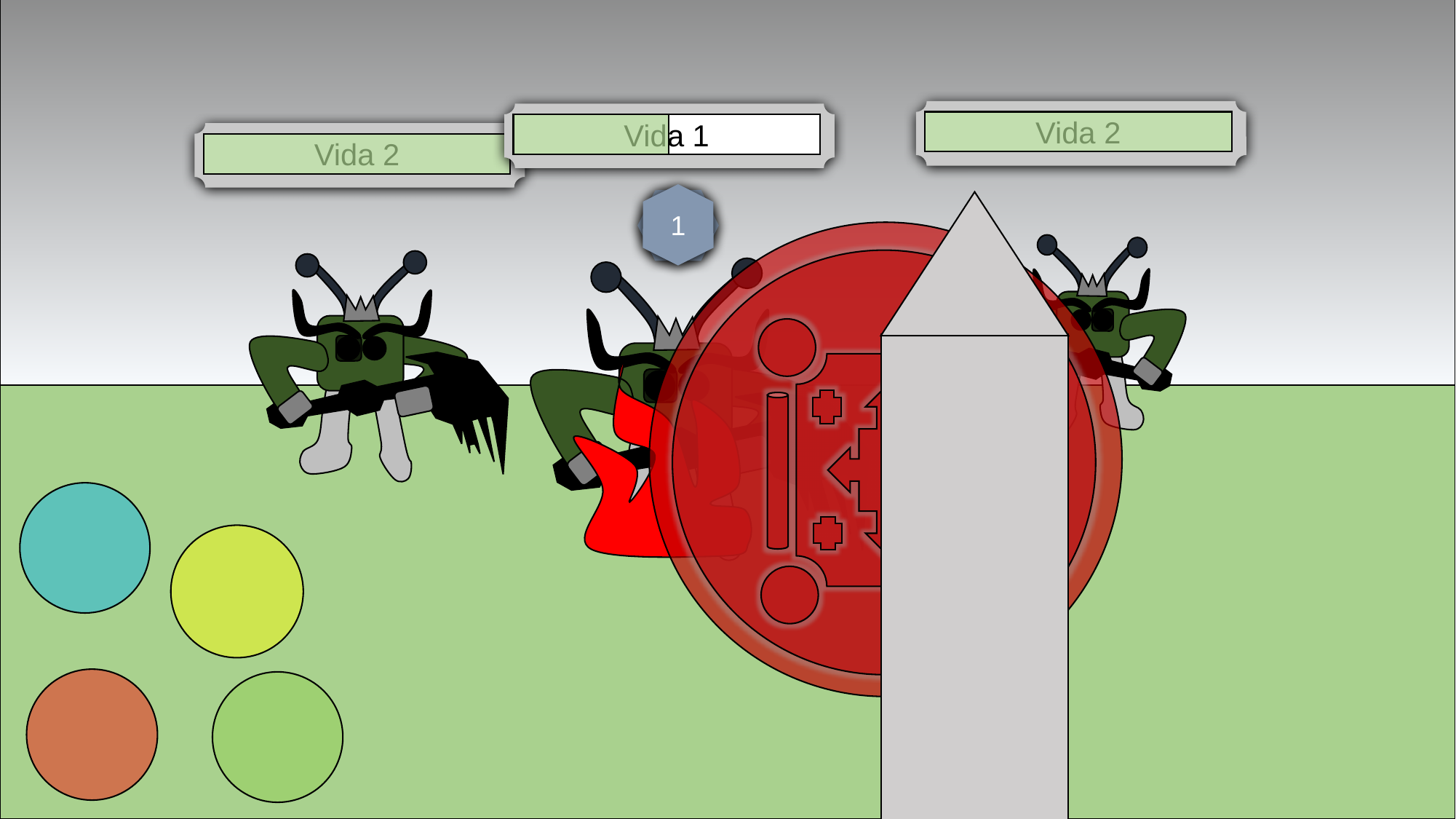

3

3

Vida 2

Vida 1

Vida 2
1